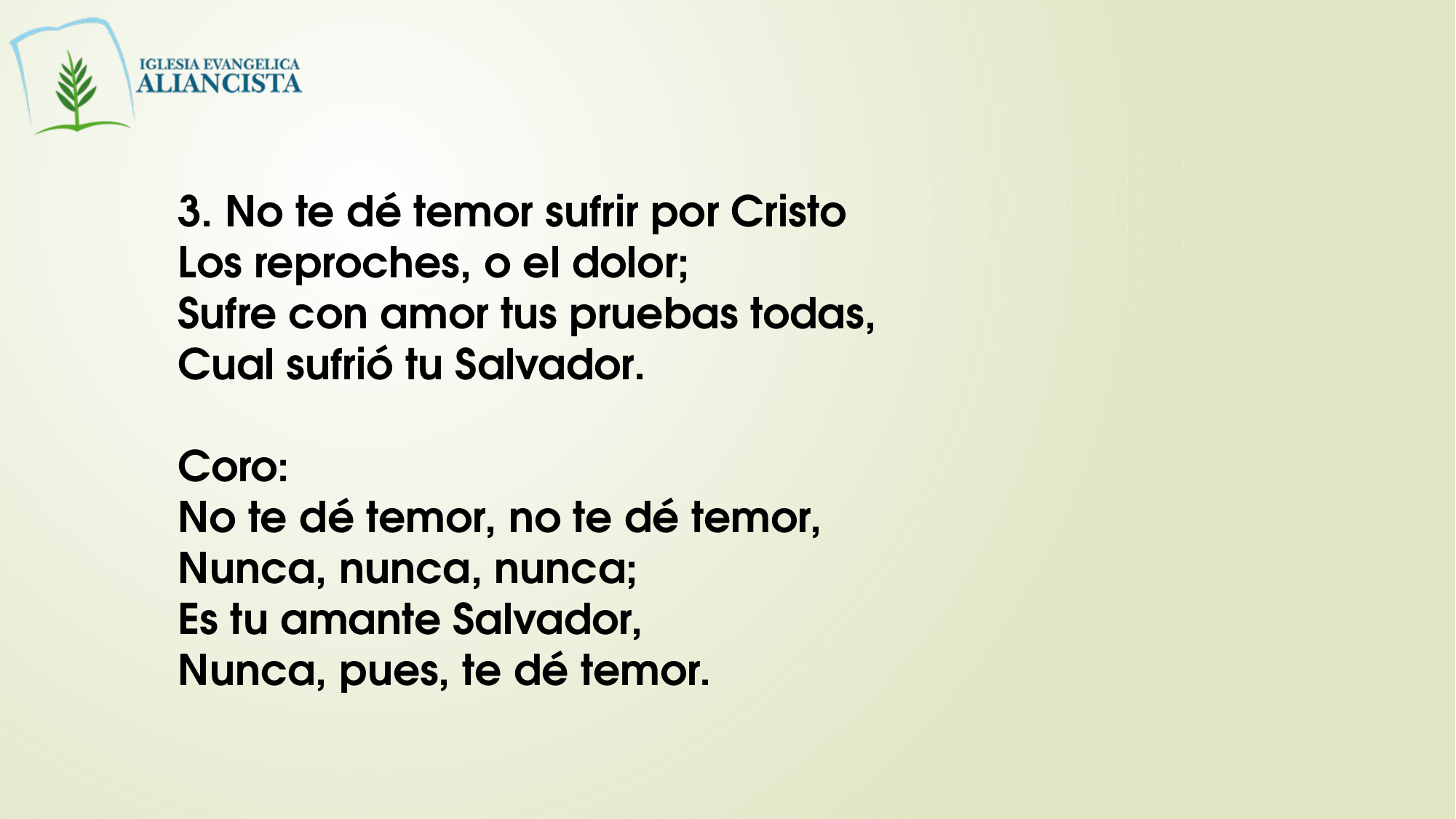

3. No te dé temor sufrir por Cristo
Los reproches, o el dolor;
Sufre con amor tus pruebas todas,
Cual sufrió tu Salvador.

Coro:
No te dé temor, no te dé temor,
Nunca, nunca, nunca;
Es tu amante Salvador,
Nunca, pues, te dé temor.